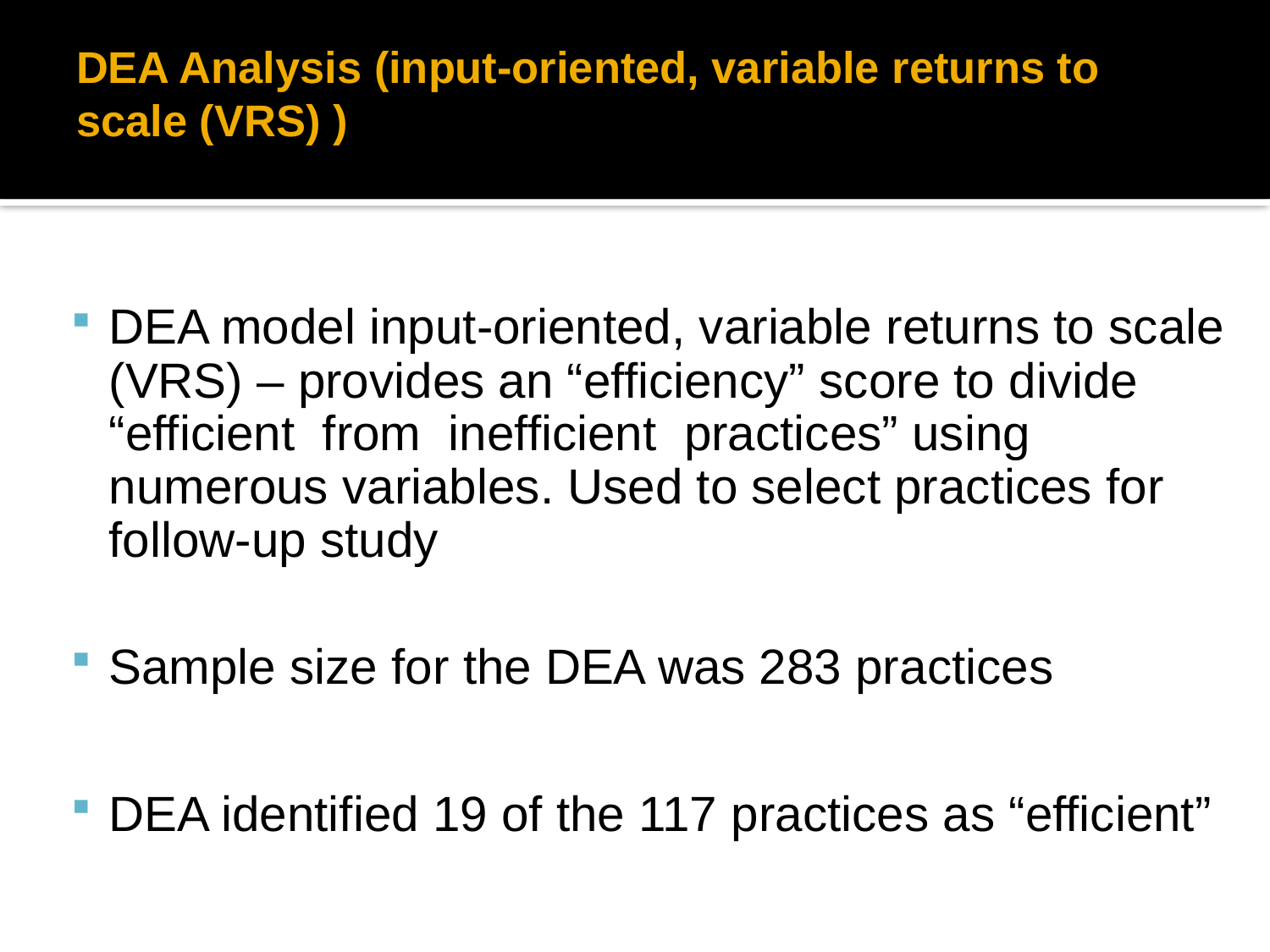

# DEA Analysis (input-oriented, variable returns to scale (VRS) )

DEA model input-oriented, variable returns to scale (VRS) – provides an “efficiency” score to divide “efficient  from  inefficient  practices” using numerous variables. Used to select practices for follow-up study

Sample size for the DEA was 283 practices

DEA identified 19 of the 117 practices as “efficient”